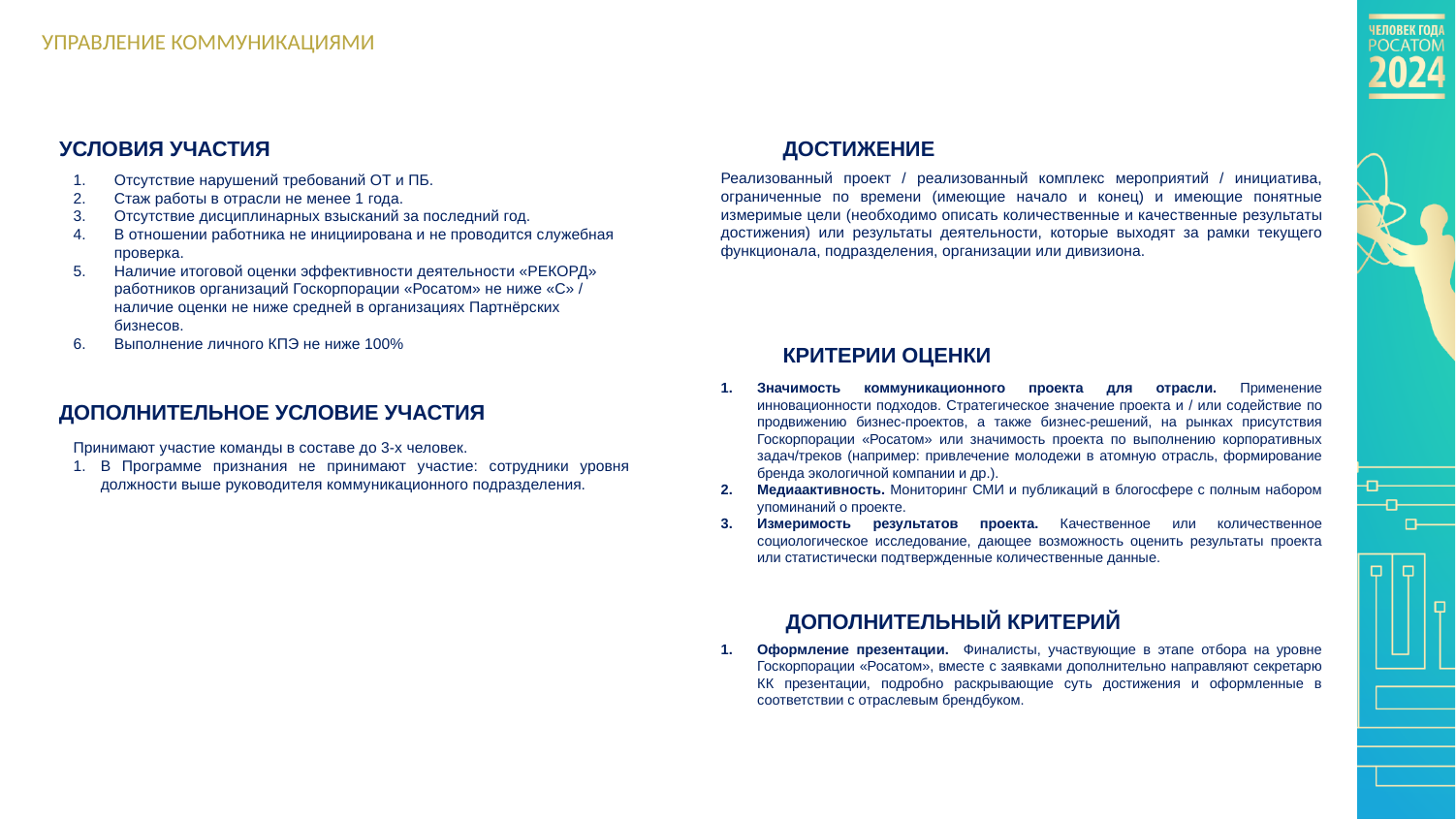

УПРАВЛЕНИЕ КОММУНИКАЦИЯМИ
ДОСТИЖЕНИЕ
УСЛОВИЯ УЧАСТИЯ
Реализованный проект / реализованный комплекс мероприятий / инициатива, ограниченные по времени (имеющие начало и конец) и имеющие понятные измеримые цели (необходимо описать количественные и качественные результаты достижения) или результаты деятельности, которые выходят за рамки текущего функционала, подразделения, организации или дивизиона.
Отсутствие нарушений требований ОТ и ПБ.
Стаж работы в отрасли не менее 1 года.
Отсутствие дисциплинарных взысканий за последний год.
В отношении работника не инициирована и не проводится служебная проверка.
Наличие итоговой оценки эффективности деятельности «РЕКОРД» работников организаций Госкорпорации «Росатом» не ниже «С» / наличие оценки не ниже средней в организациях Партнёрских бизнесов.
Выполнение личного КПЭ не ниже 100%
КРИТЕРИИ ОЦЕНКИ
Значимость коммуникационного проекта для отрасли. Применение инновационности подходов. Стратегическое значение проекта и / или содействие по продвижению бизнес-проектов, а также бизнес-решений, на рынках присутствия Госкорпорации «Росатом» или значимость проекта по выполнению корпоративных задач/треков (например: привлечение молодежи в атомную отрасль, формирование бренда экологичной компании и др.).
Медиаактивность. Мониторинг СМИ и публикаций в блогосфере с полным набором упоминаний о проекте.
Измеримость результатов проекта. Качественное или количественное социологическое исследование, дающее возможность оценить результаты проекта или статистически подтвержденные количественные данные.
ДОПОЛНИТЕЛЬНОЕ УСЛОВИЕ УЧАСТИЯ
Принимают участие команды в составе до 3-х человек.
В Программе признания не принимают участие: сотрудники уровня должности выше руководителя коммуникационного подразделения.
ДОПОЛНИТЕЛЬНЫЙ КРИТЕРИЙ
Оформление презентации.  Финалисты, участвующие в этапе отбора на уровне Госкорпорации «Росатом», вместе с заявками дополнительно направляют секретарю КК презентации, подробно раскрывающие суть достижения и оформленные в соответствии с отраслевым брендбуком.